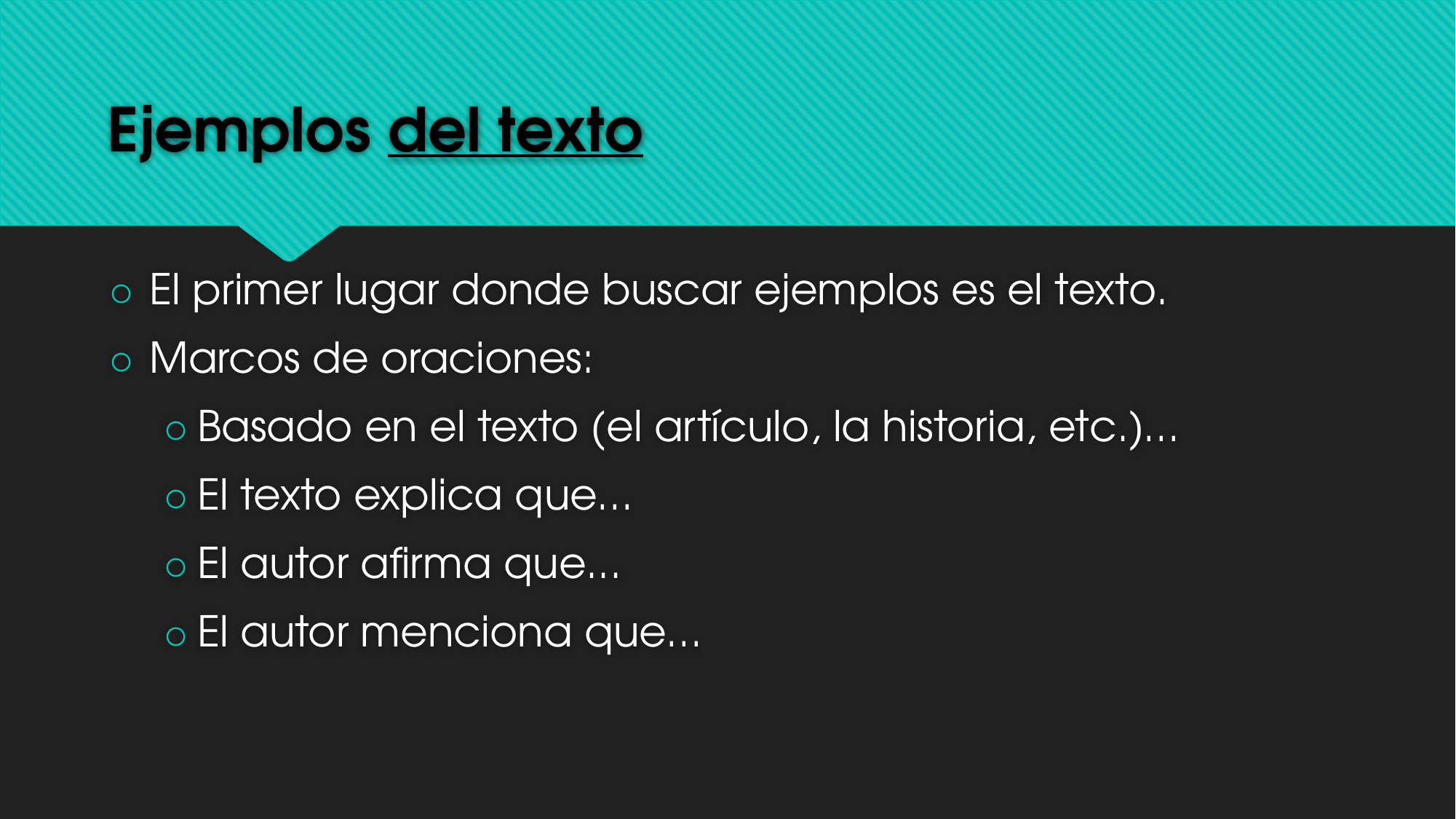

# Ejemplos del texto
El primer lugar donde buscar ejemplos es el texto.
Marcos de oraciones:
Basado en el texto (el artículo, la historia, etc.)…
El texto explica que…
El autor afirma que...
El autor menciona que…